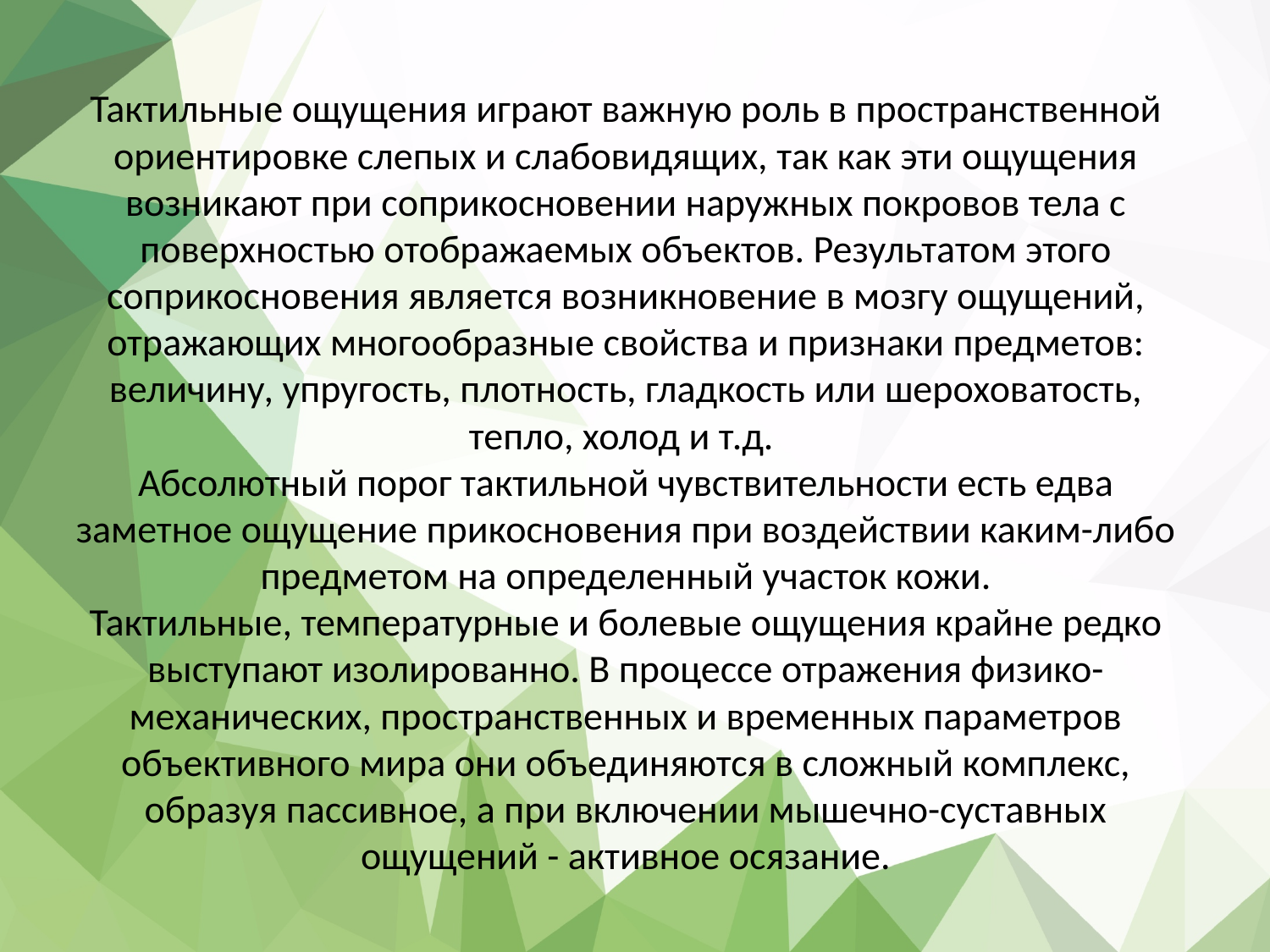

# Тактильные ощущения играют важную роль в пространственной ориентировке слепых и слабовидящих, так как эти ощущения возникают при соприкосновении наружных покровов тела с поверхностью отображаемых объектов. Результатом этого соприкосновения является возникновение в мозгу ощущений, отражающих многообразные свойства и признаки предметов: величину, упругость, плотность, гладкость или шероховатость, тепло, холод и т.д. Абсолютный порог тактильной чувствительности есть едва заметное ощущение прикосновения при воздействии каким-либо предметом на определенный участок кожи. Тактильные, температурные и болевые ощущения крайне редко выступают изолированно. В процессе отражения физико-механических, пространственных и временных параметров объективного мира они объединяются в сложный комплекс, образуя пассивное, а при включении мышечно-суставных ощущений - активное осязание.